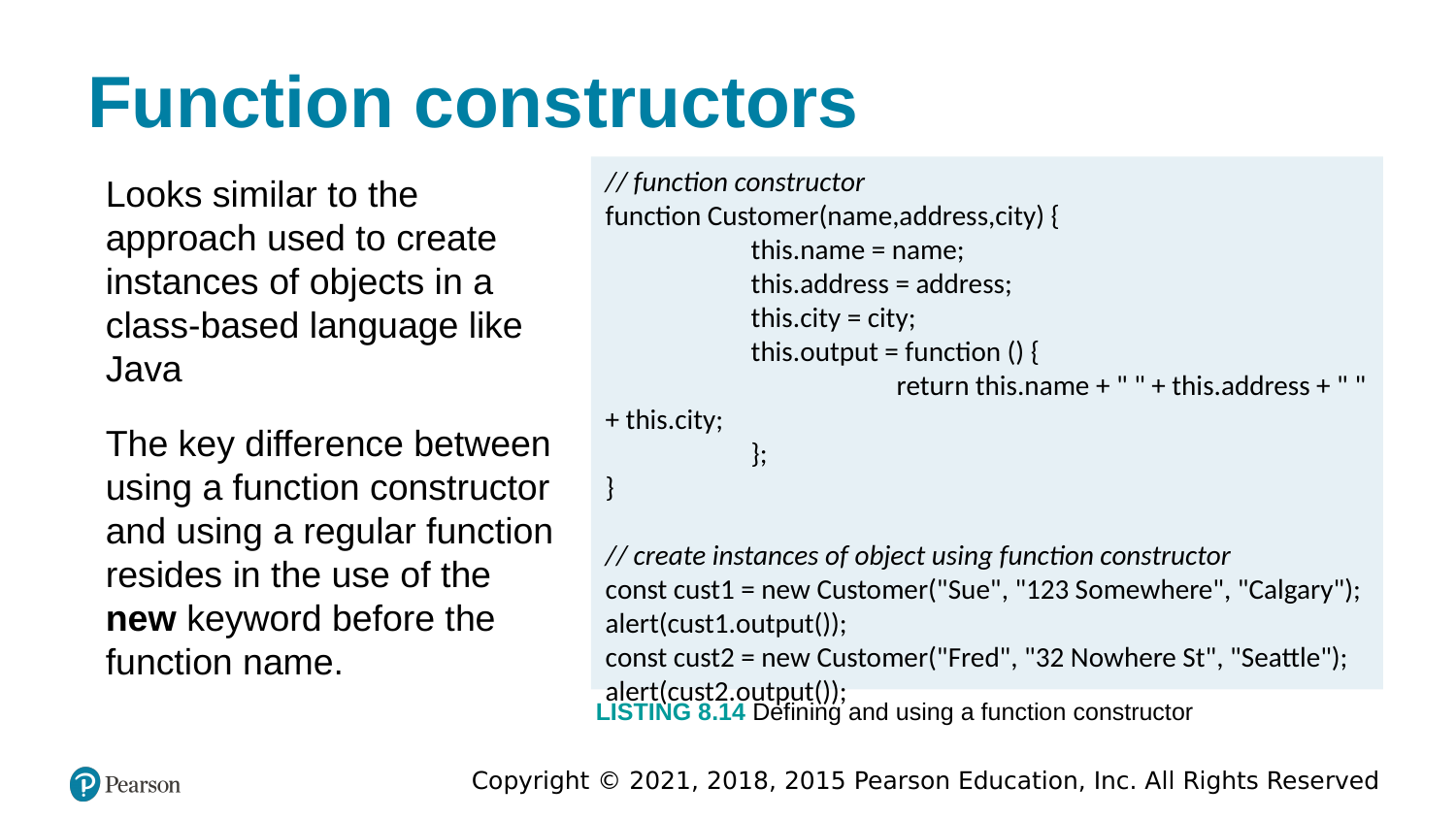

# Function constructors
Looks similar to the approach used to create instances of objects in a class-based language like Java
The key difference between using a function constructor and using a regular function resides in the use of the new keyword before the function name.
// function constructor
function Customer(name,address,city) {
	this.name = name;
	this.address = address;
	this.city = city;
	this.output = function () {
		return this.name + " " + this.address + " " + this.city;
	};
}

// create instances of object using function constructor
const cust1 = new Customer("Sue", "123 Somewhere", "Calgary");
alert(cust1.output());
const cust2 = new Customer("Fred", "32 Nowhere St", "Seattle");
alert(cust2.output());
LISTING 8.14 Defining and using a function constructor